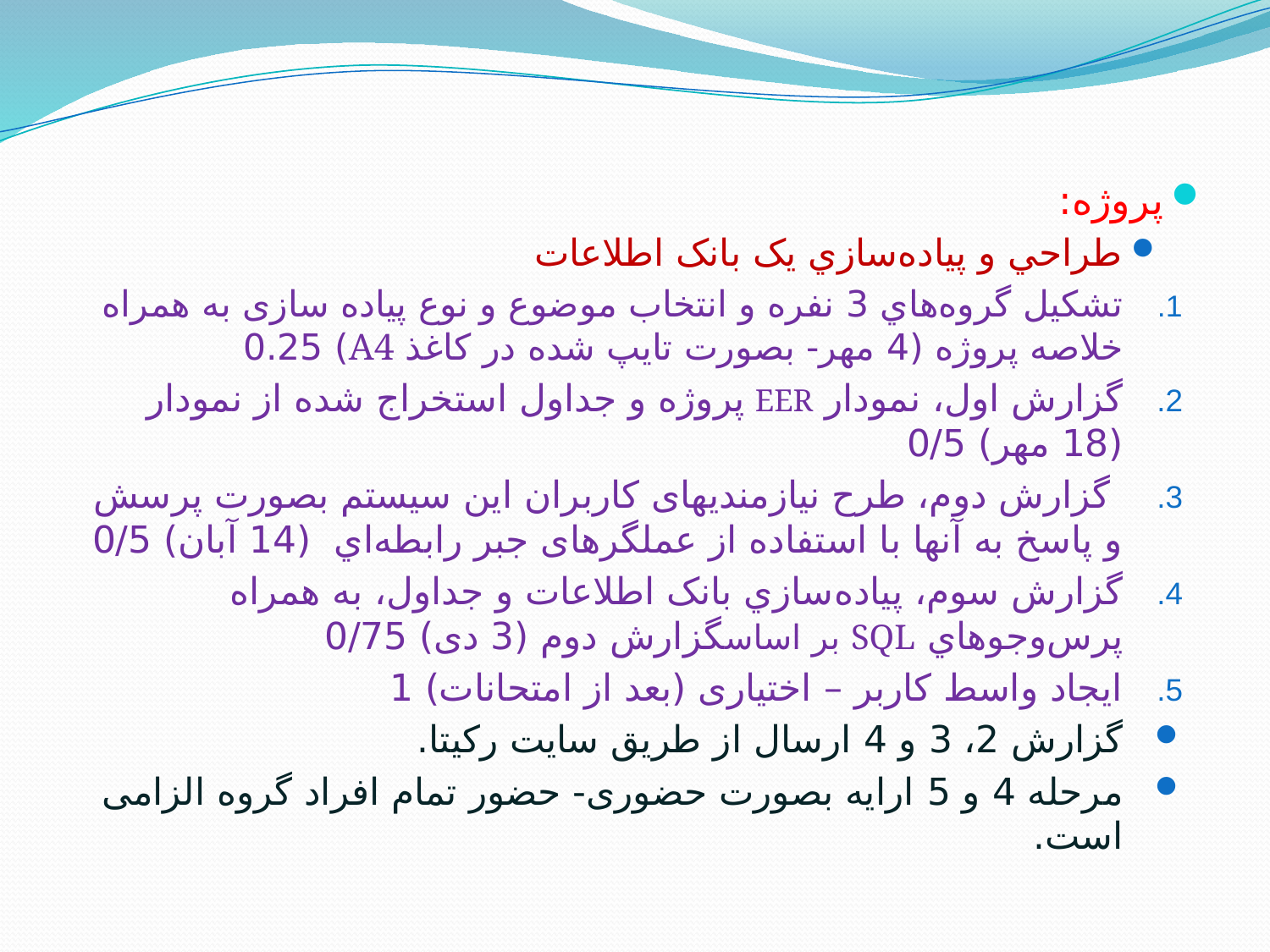

پروژه:
طراحي و پياده‌سازي يک بانک اطلاعات
تشکيل گروه‌هاي 3 نفره و انتخاب موضوع و نوع پیاده سازی به همراه خلاصه پروژه (4 مهر- بصورت تایپ شده در کاغذ A4) 0.25
گزارش اول، نمودار EER پروژه و جداول استخراج شده از نمودار (18 مهر) 0/5
 گزارش دوم، طرح نیازمندیهای کاربران این سیستم بصورت پرسش و پاسخ به آنها با استفاده از عملگرهای جبر رابطه‌اي  (14 آبان) 0/5
گزارش سوم، پياده‌سازي بانک اطلاعات و جداول، به همراه پرس‌وجوهاي SQL بر اساسگزارش دوم (3 دی) 0/75
ایجاد واسط کاربر – اختیاری (بعد از امتحانات) 1
گزارش 2، 3 و 4 ارسال از طریق سایت رکیتا.
مرحله 4 و 5 ارایه بصورت حضوری- حضور تمام افراد گروه الزامی است.